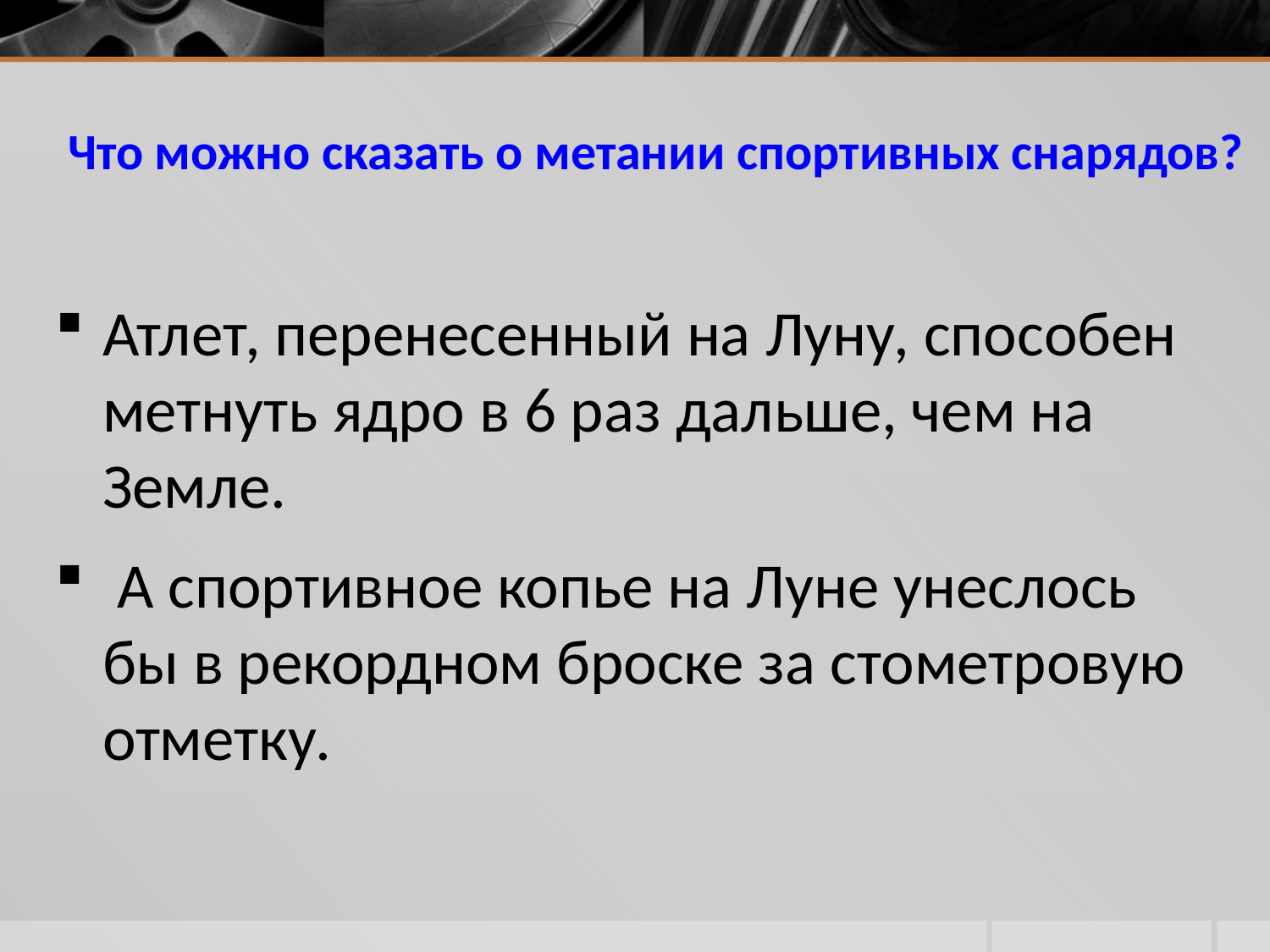

# Что можно сказать о метании спортивных снарядов?
Атлет, перенесенный на Луну, способен метнуть ядро в 6 раз дальше, чем на Земле.
 А спортивное копье на Луне унеслось бы в рекордном броске за стометровую отметку.